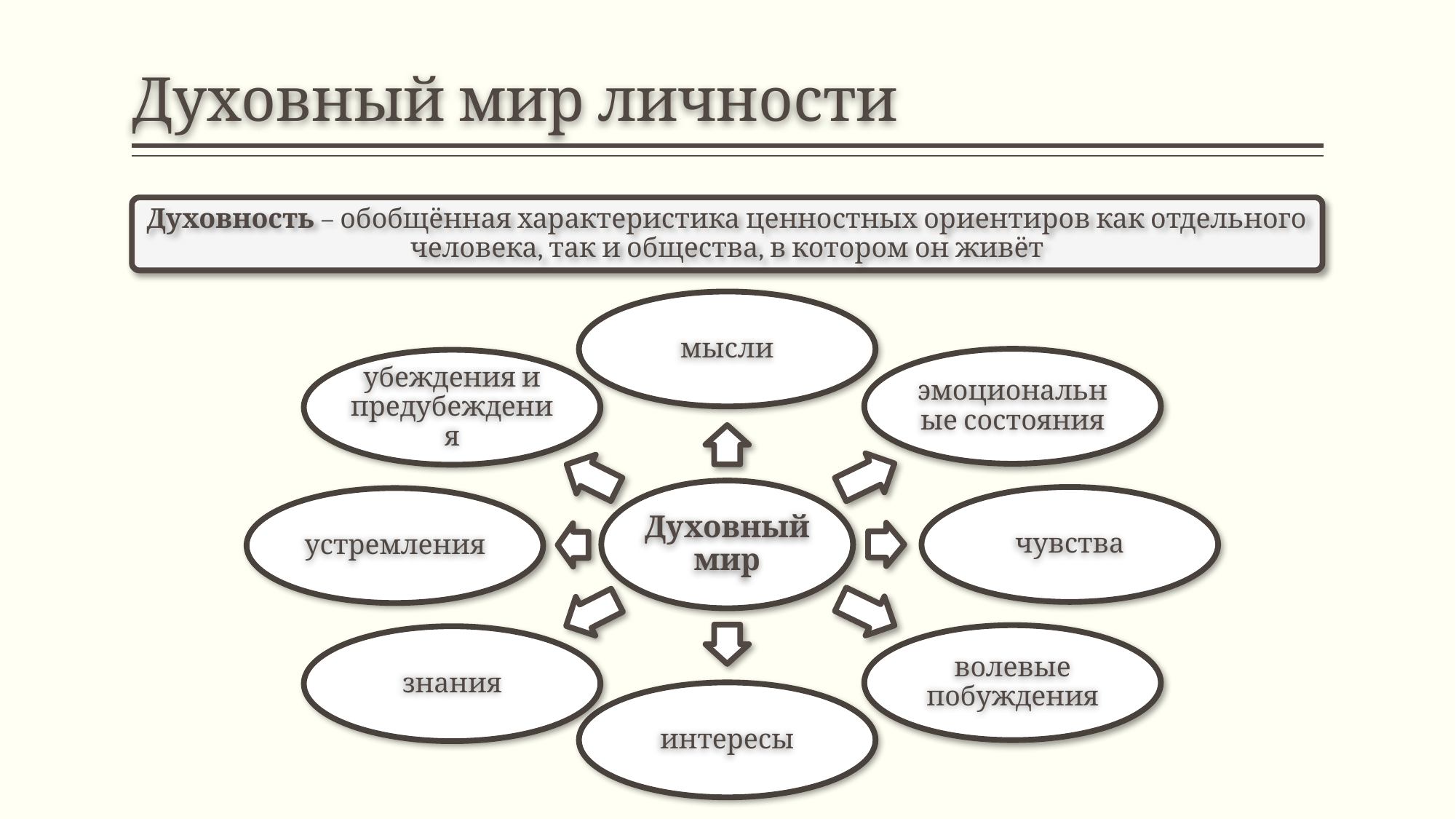

# Духовный мир личности

Духовность – обобщённая характеристика ценностных ориентиров как отдельного человека, так и общества, в котором он живёт

мысли

эмоциональные состояния
убеждения и предубеждения

Духовный мир
чувства
устремления

волевые побуждения
знания

интересы